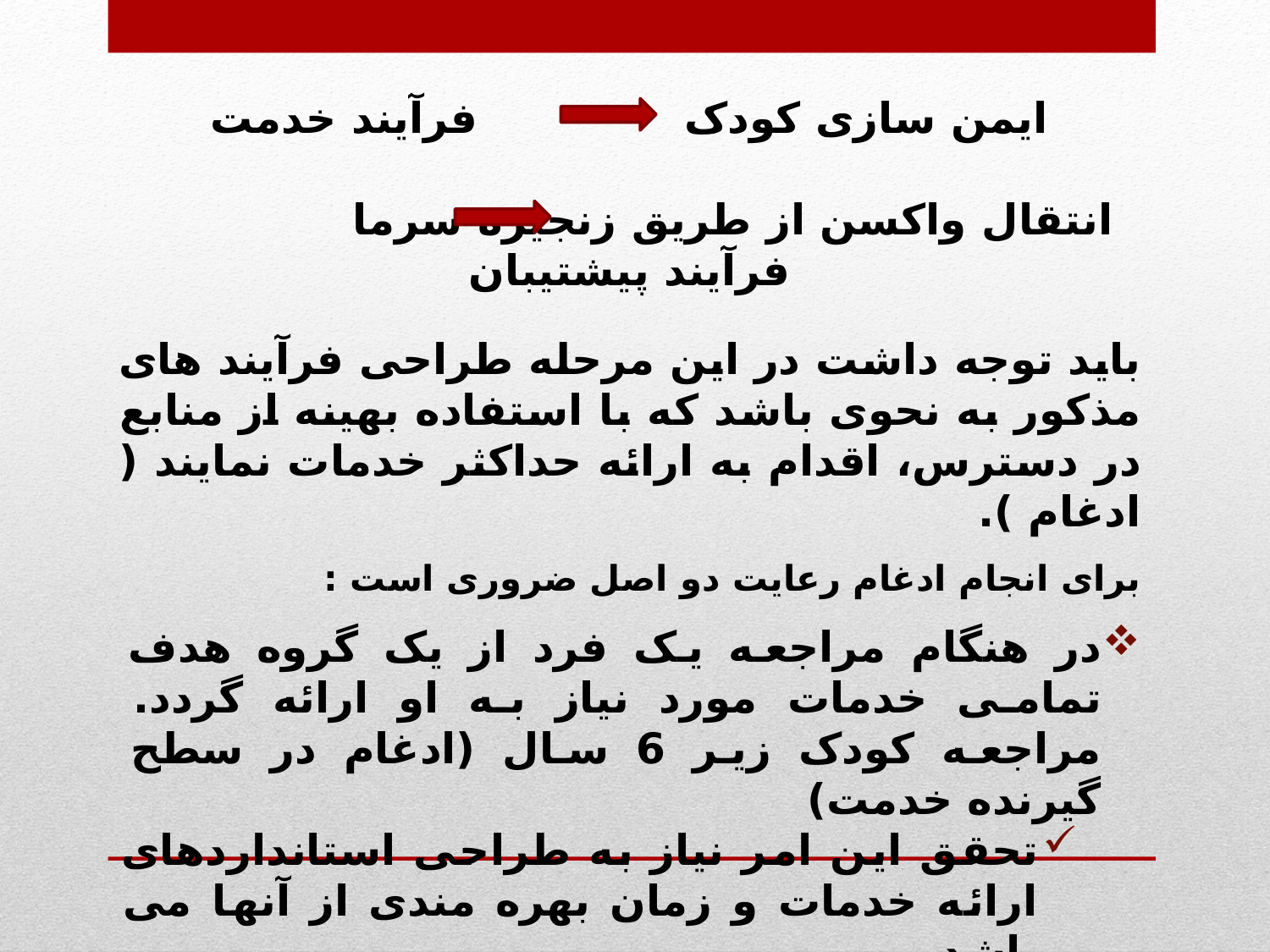

ایمن سازی کودک              فرآیند خدمت

انتقال واکسن از طریق زنجیره سرما               فرآیند پیشتیبان

باید توجه داشت در این مرحله طراحی فرآیند های مذکور به نحوی باشد که با استفاده بهینه از منابع در دسترس، اقدام به ارائه حداکثر خدمات نمایند ( ادغام ).

برای انجام ادغام رعایت دو اصل ضروری است :

در هنگام مراجعه یک فرد از یک گروه هدف تمامی خدمات مورد نیاز به او ارائه گردد. مراجعه کودک زیر 6 سال (ادغام در سطح گیرنده خدمت)
تحقق این امر نیاز به طراحی استانداردهای ارائه خدمات و زمان بهره مندی از آنها می باشد.